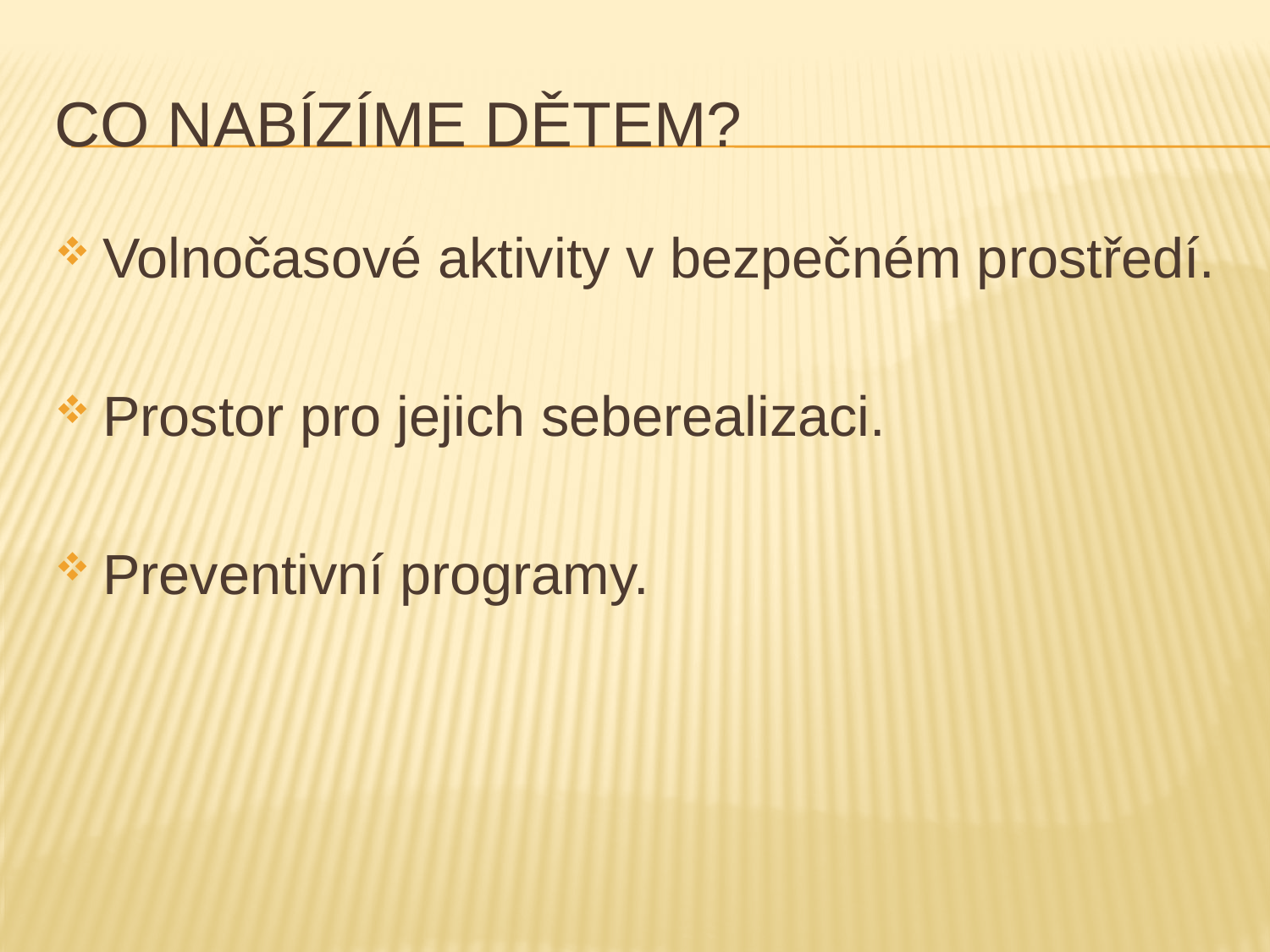

# Co nabízíme dětem?
Volnočasové aktivity v bezpečném prostředí.

Prostor pro jejich seberealizaci.

Preventivní programy.